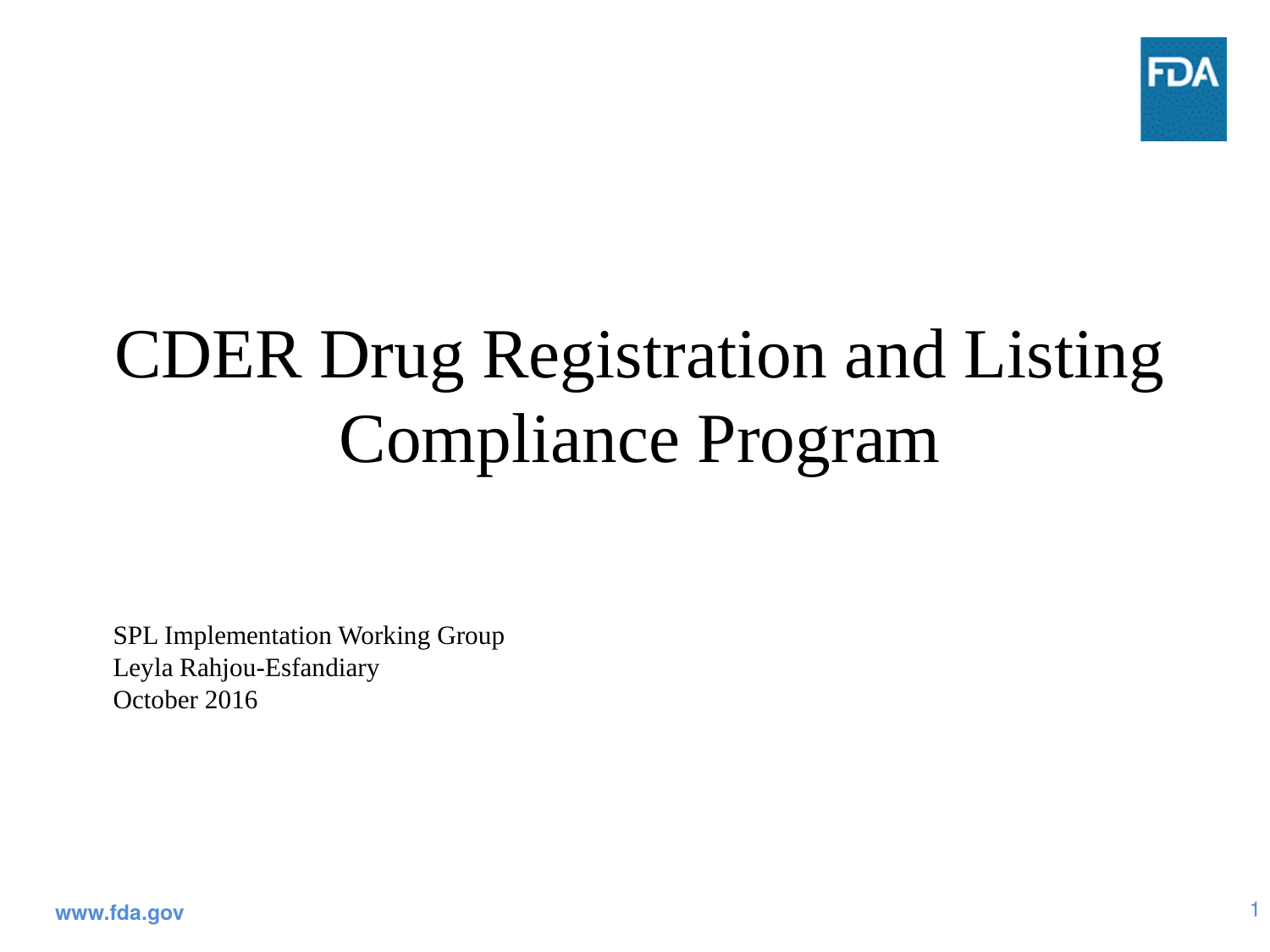

CDER Drug Registration and Listing Compliance Program

# SPL Implementation Working Group Leyla Rahjou-Esfandiary October 2016
www.fda.gov